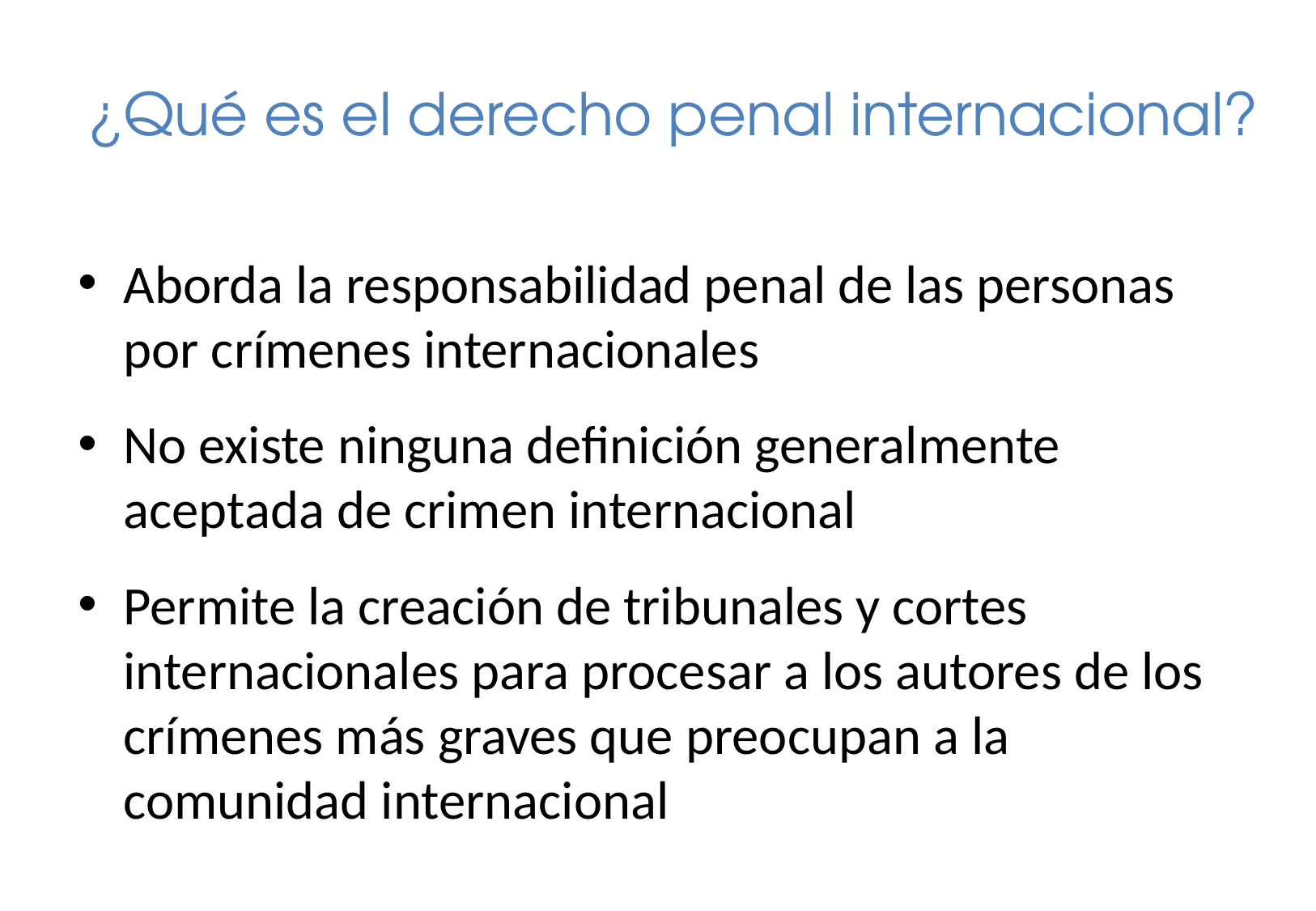

# ¿Qué es el derecho penal internacional?
Aborda la responsabilidad penal de las personas por crímenes internacionales
No existe ninguna definición generalmente aceptada de crimen internacional
Permite la creación de tribunales y cortes internacionales para procesar a los autores de los crímenes más graves que preocupan a la comunidad internacional